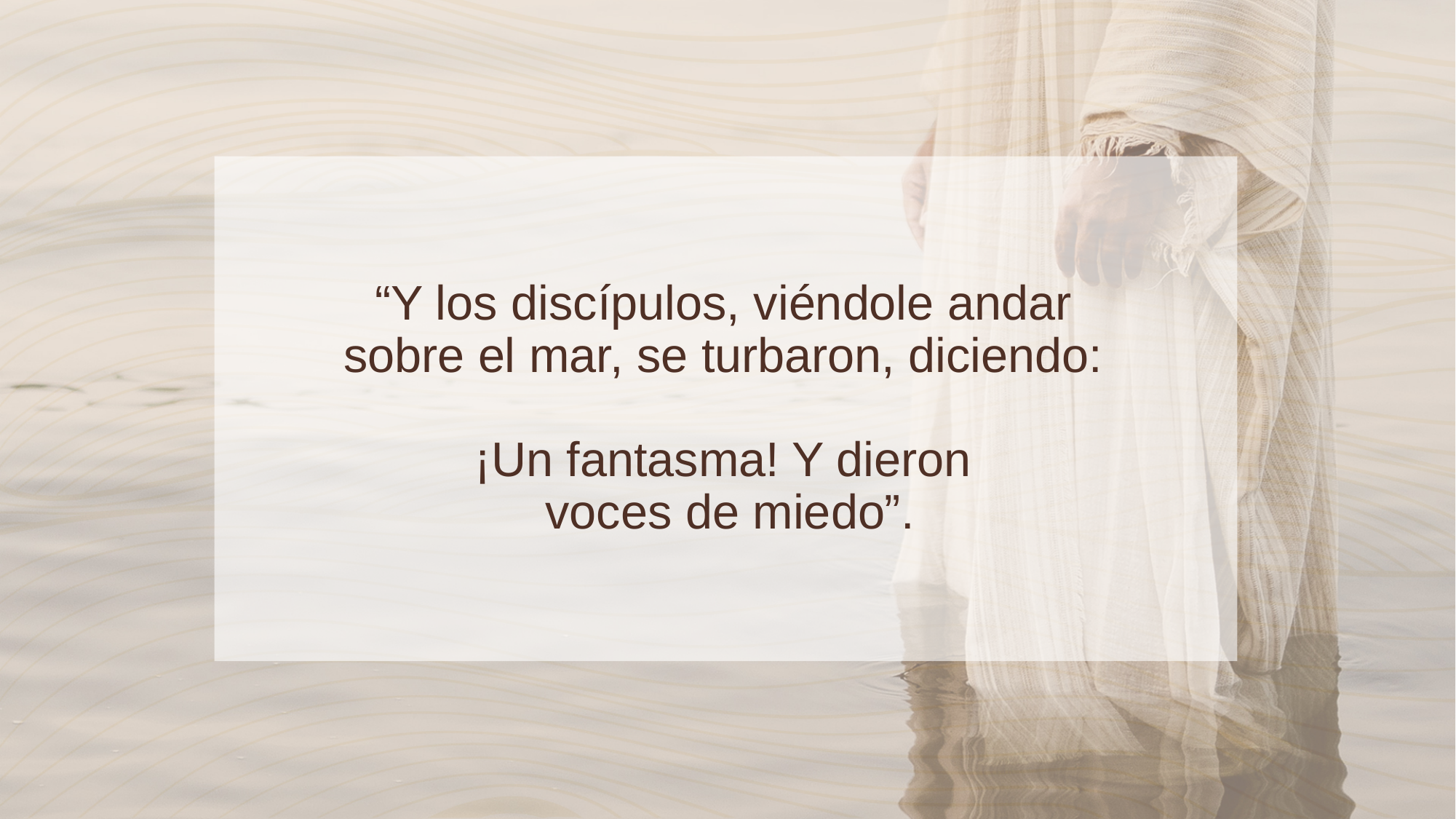

“Y los discípulos, viéndole andar
sobre el mar, se turbaron, diciendo:

¡Un fantasma! Y dieron
voces de miedo”.